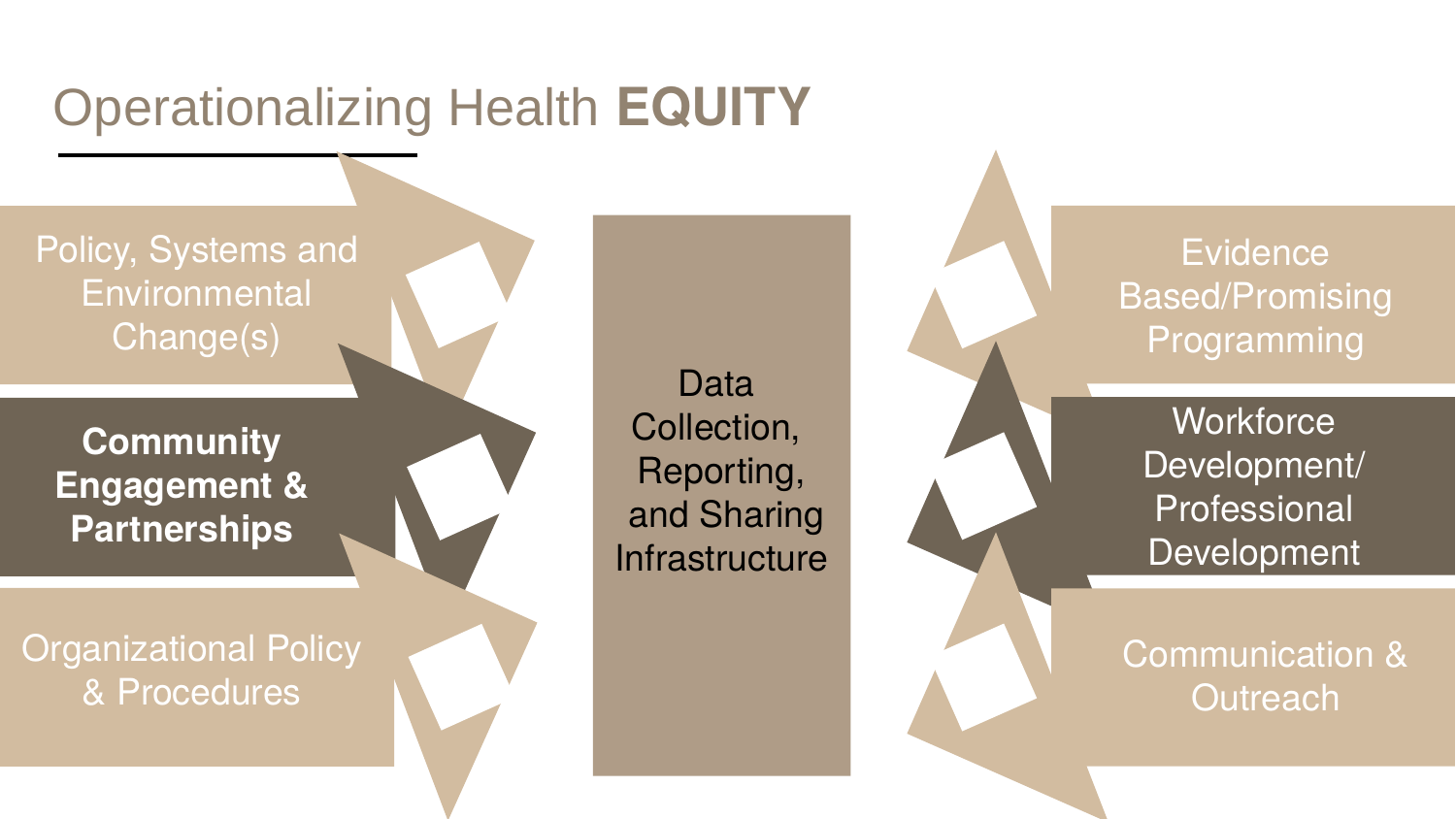

Operationalizing Health EQUITY

Policy, Systems and Environmental Change(s)
Evidence Based/Promising Programming

Data
Collection,
Reporting,
 and Sharing Infrastructure

Workforce Development/ Professional Development
Community Engagement & Partnerships

Organizational Policy & Procedures
Communication & Outreach